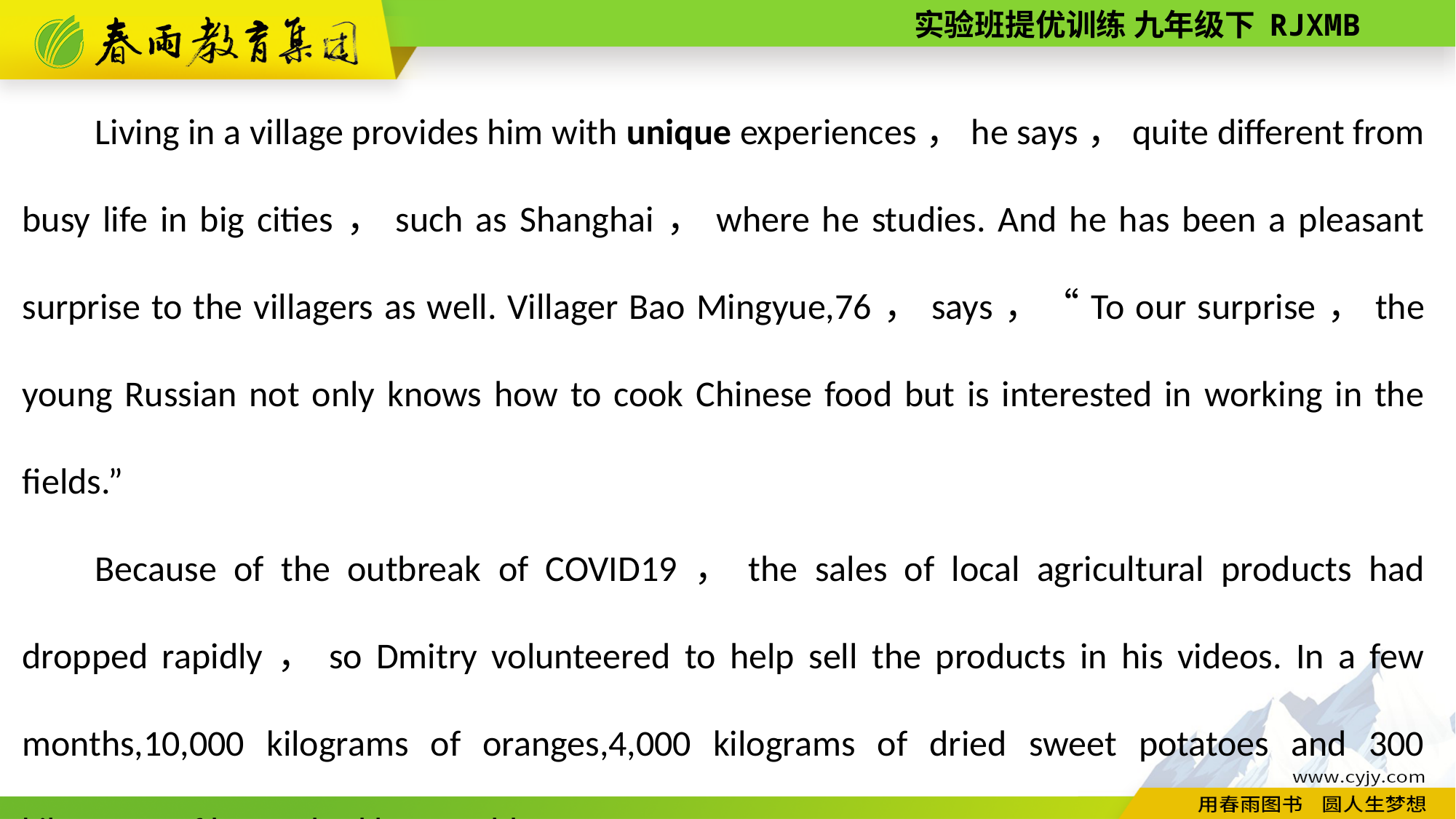

Living in a village provides him with unique experiences，he says，quite different from busy life in big cities，such as Shanghai，where he studies. And he has been a pleasant surprise to the villagers as well. Villager Bao Mingyue,76，says，“To our surprise，the young Russian not only knows how to cook Chinese food but is interested in working in the fields.”
Because of the outbreak of COVID­19，the sales of local agricultural products had dropped rapidly，so Dmitry volunteered to help sell the products in his videos. In a few months,10,000 kilograms of oranges,4,000 kilograms of dried sweet potatoes and 300 kilograms of honey had been sold.